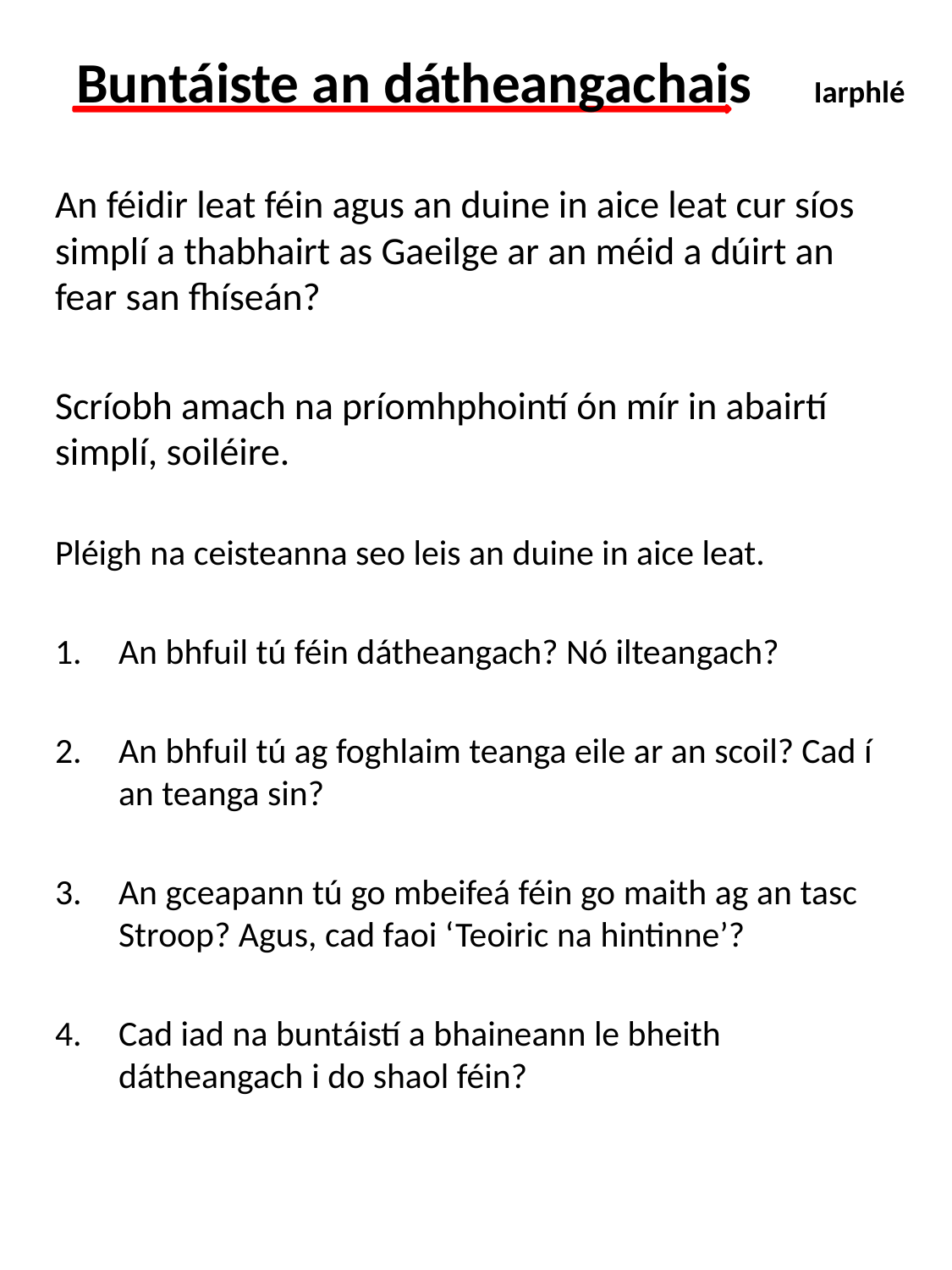

Buntáiste an dátheangachais          Iarphlé

An féidir leat féin agus an duine in aice leat cur síos simplí a thabhairt as Gaeilge ar an méid a dúirt an fear san fhíseán?

Scríobh amach na príomhphointí ón mír in abairtí simplí, soiléire.

Pléigh na ceisteanna seo leis an duine in aice leat.

An bhfuil tú féin dátheangach? Nó ilteangach?

An bhfuil tú ag foghlaim teanga eile ar an scoil? Cad í an teanga sin?

An gceapann tú go mbeifeá féin go maith ag an tasc Stroop? Agus, cad faoi ‘Teoiric na hintinne’?

Cad iad na buntáistí a bhaineann le bheith dátheangach i do shaol féin?